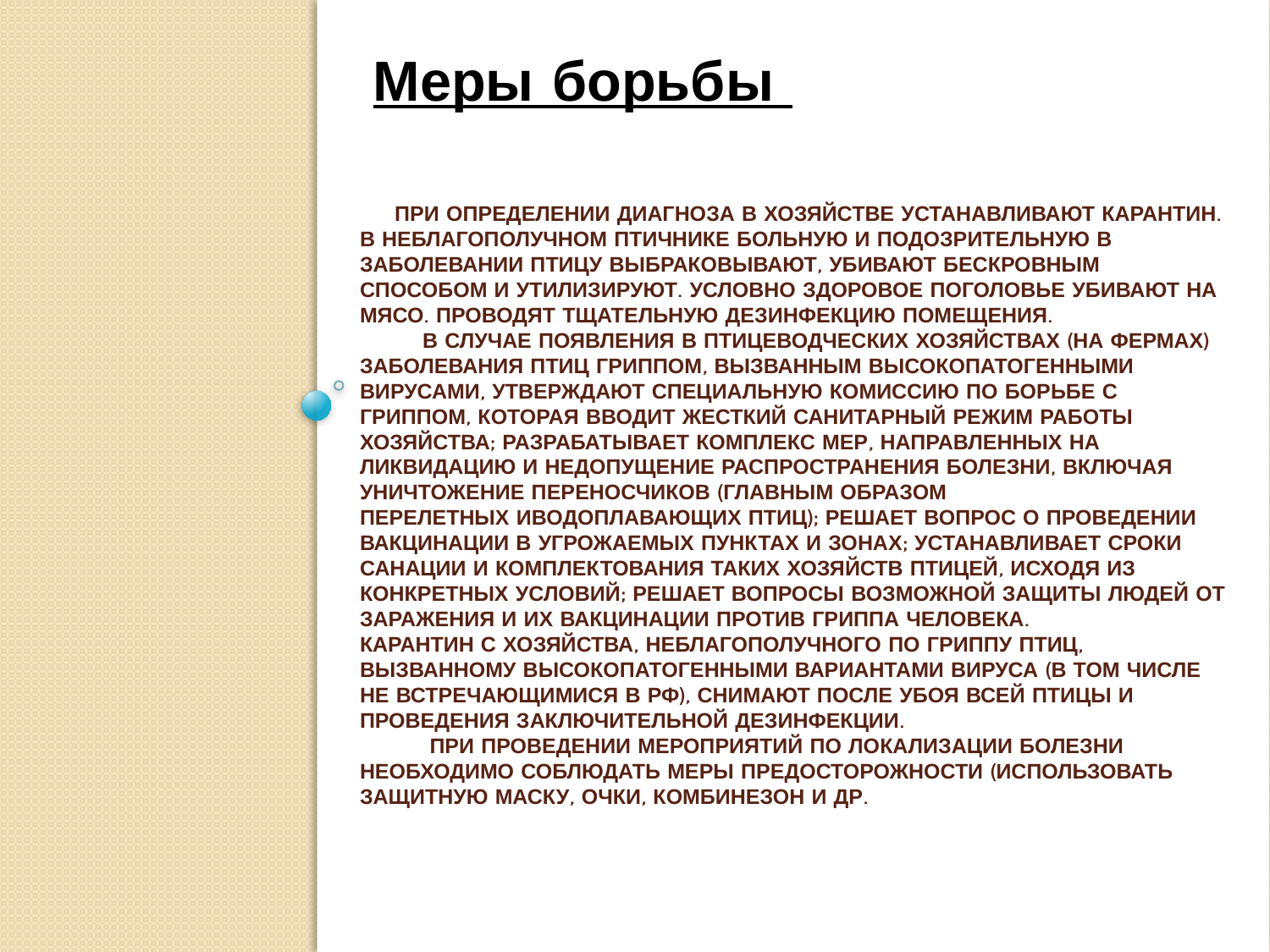

Меры борьбы
# При определении диагноза в хозяйстве устанавливают карантин. В неблагополучном птичнике больную и подозрительную в заболевании птицу выбраковывают, убивают бескровным способом и утилизируют. Условно здоровое поголовье убивают на мясо. Проводят тщательную дезинфекцию помещения.  В случае появления в птицеводческих хозяйствах (на фермах) заболевания птиц гриппом, вызванным высокопатогенными вирусами, утверждают специальную комиссию по борьбе с гриппом, которая вводит жесткий санитарный режим работы хозяйства; разрабатывает комплекс мер, направленных на ликвидацию и недопущение распространения болезни, включая уничтожение переносчиков (главным образом перелетных иводоплавающих птиц); решает вопрос о проведении вакцинации в угрожаемых пунктах и зонах; устанавливает сроки санации и комплектования таких хозяйств птицей, исходя из конкретных условий; решает вопросы возможной защиты людей от заражения и их вакцинации против гриппа человека.  Карантин с хозяйства, неблагополучного по гриппу птиц, вызванному высокопатогенными вариантами вируса (в том числе не встречающимися в РФ), снимают после убоя всей птицы и проведения заключительной дезинфекции.  При проведении мероприятий по локализации болезни необходимо соблюдать меры предосторожности (использовать защитную маску, очки, комбинезон и др.